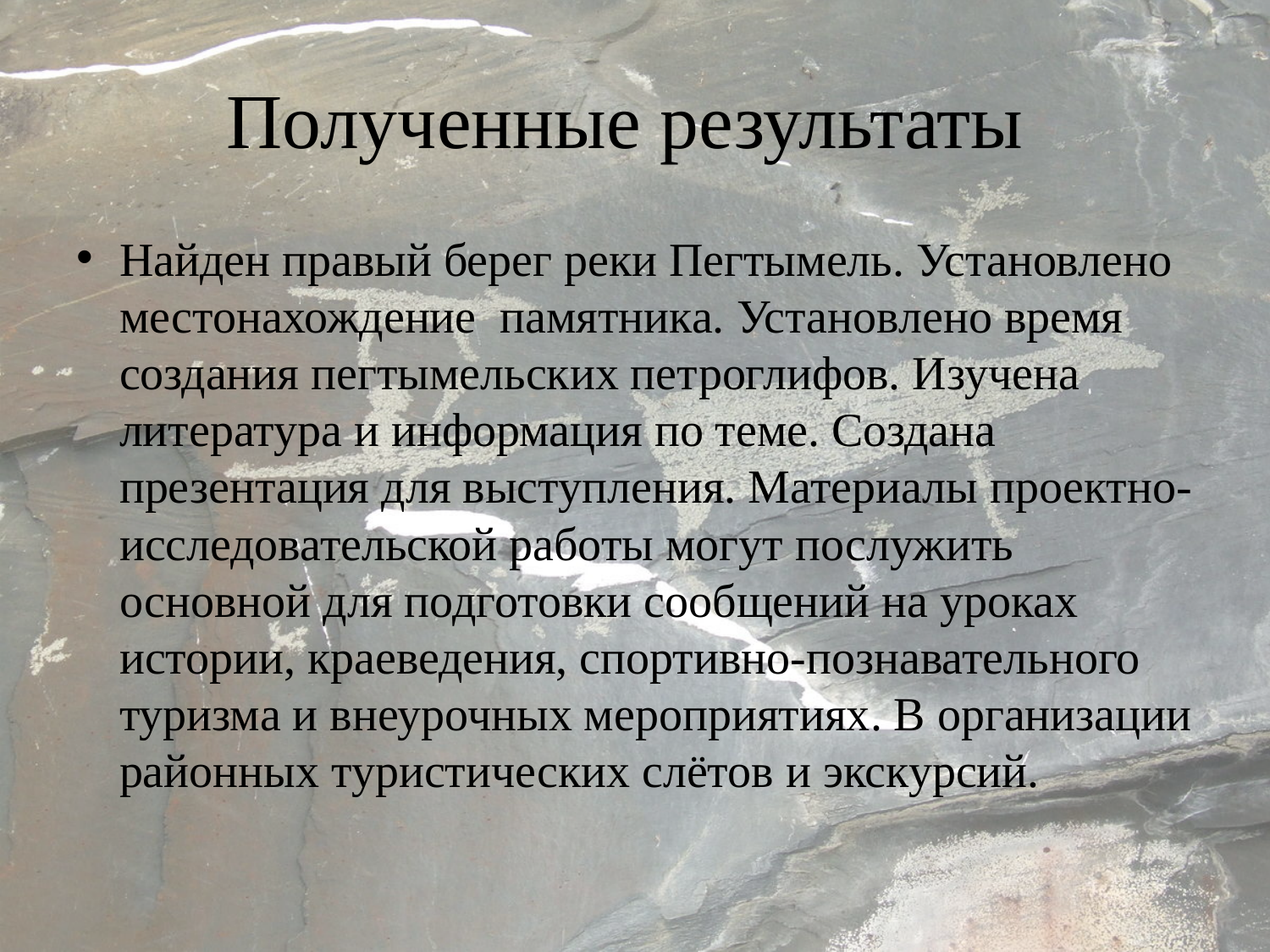

# Полученные результаты
Найден правый берег реки Пегтымель. Установлено местонахождение  памятника. Установлено время создания пегтымельских петроглифов. Изучена литература и информация по теме. Создана презентация для выступления. Материалы проектно-исследовательской работы могут послужить основной для подготовки сообщений на уроках истории, краеведения, спортивно-познавательного туризма и внеурочных мероприятиях. В организации районных туристических слётов и экскурсий.